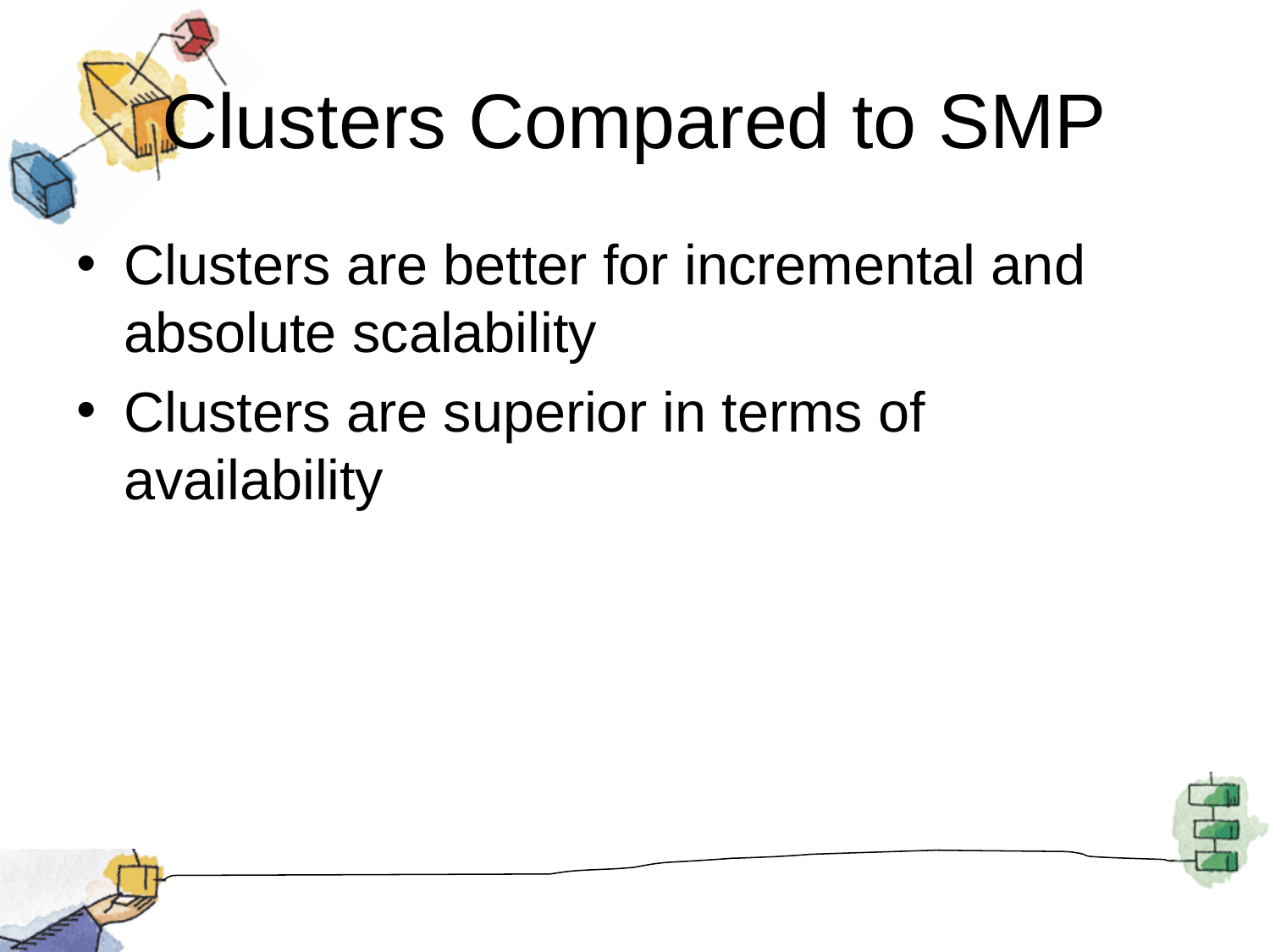

# Clusters Compared to SMP
Clusters are better for incremental and absolute scalability
Clusters are superior in terms of availability